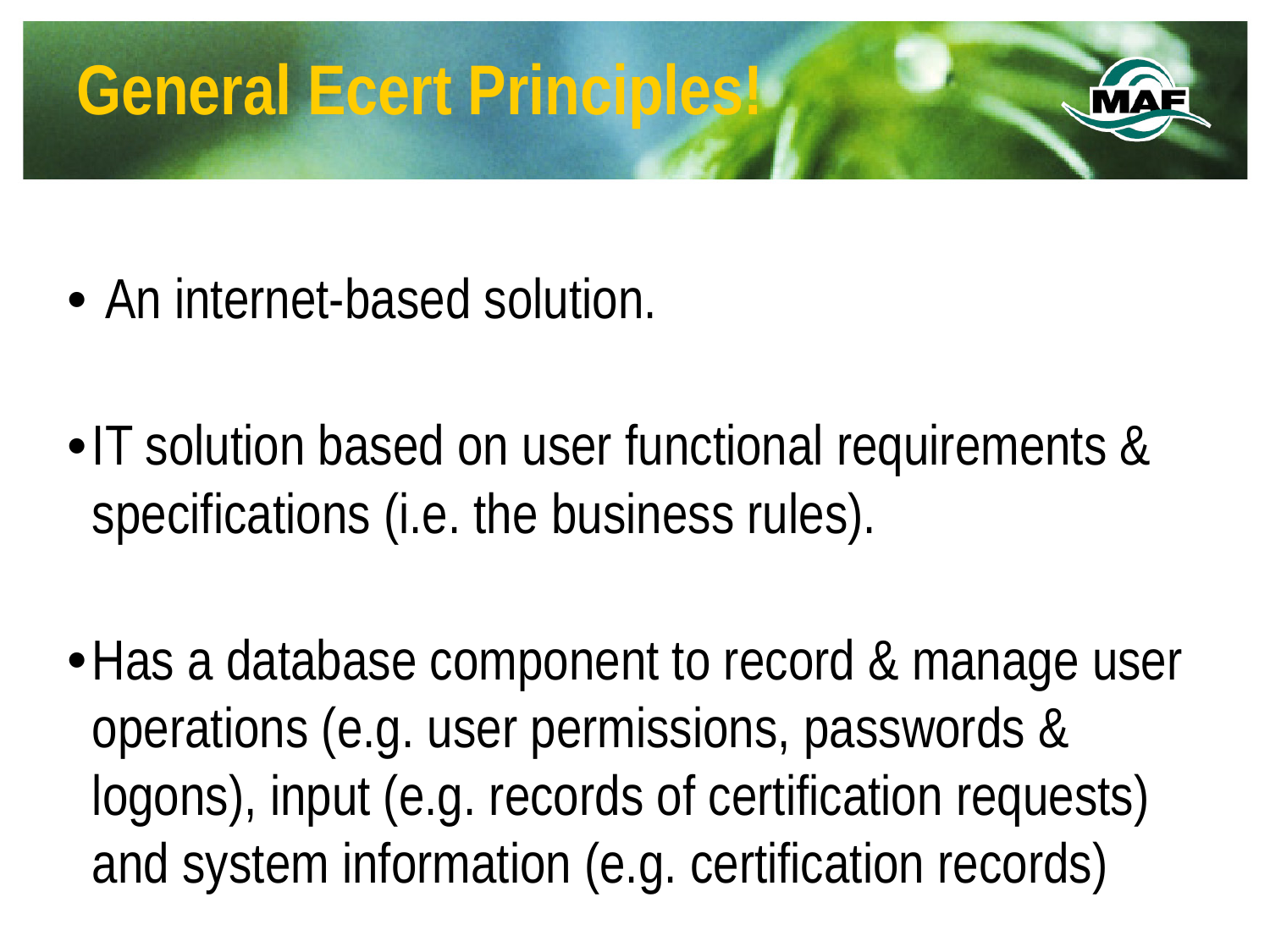

# General Ecert Principles!
 An internet-based solution.
IT solution based on user functional requirements & specifications (i.e. the business rules).
Has a database component to record & manage user operations (e.g. user permissions, passwords & logons), input (e.g. records of certification requests) and system information (e.g. certification records)